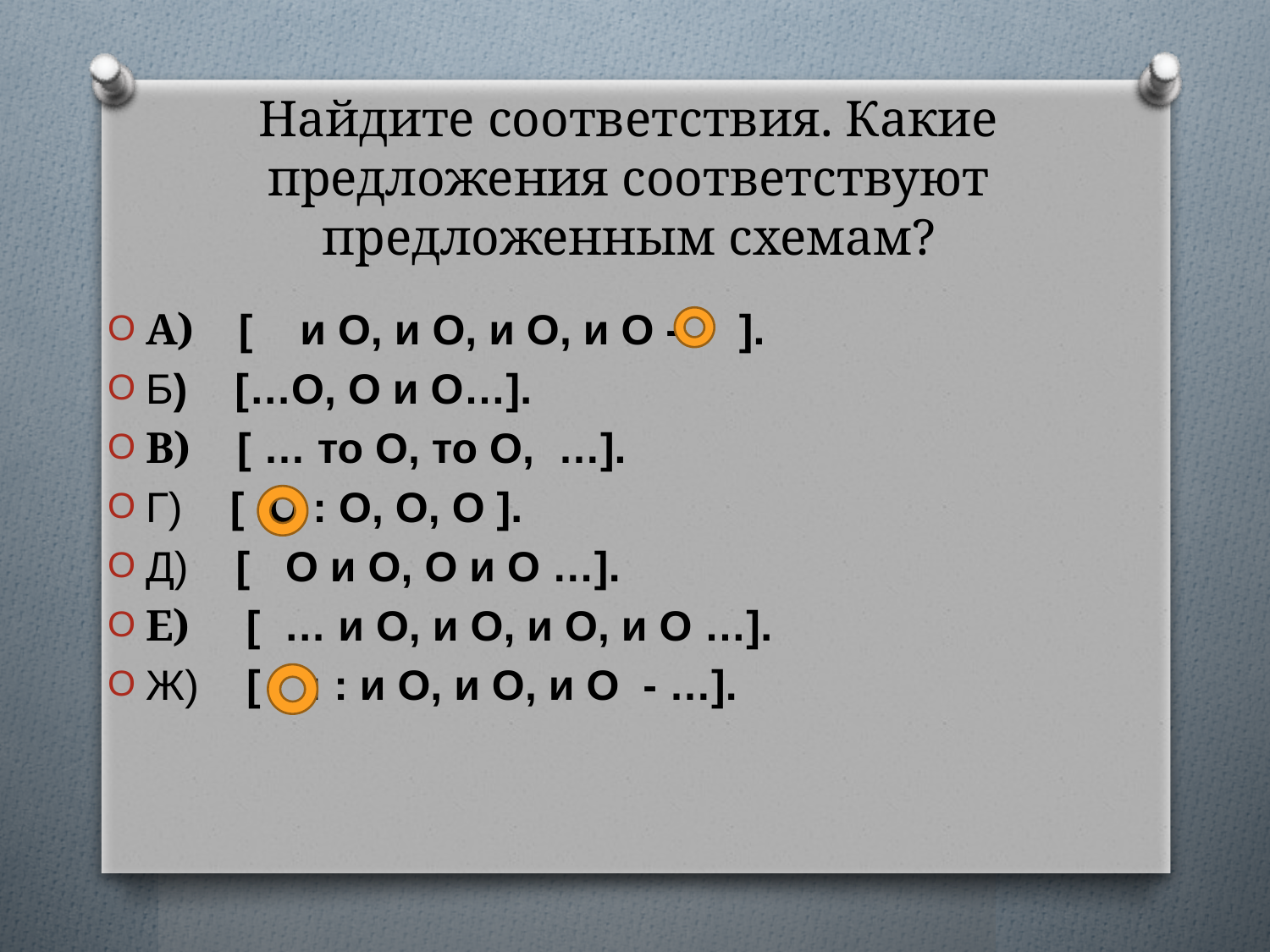

# Найдите соответствия. Какие предложения соответствуют предложенным схемам?
А)    [    и О, и О, и О, и О -     ].
Б)    […О, О и О…].
В)    [ … то О, то О,  …].
Г)    [  О : О, О, О ].
Д)    [   О и О, О и О …].
Е)     [  … и О, и О, и О, и О …].
Ж)    [    : : и О, и О, и О  - …].